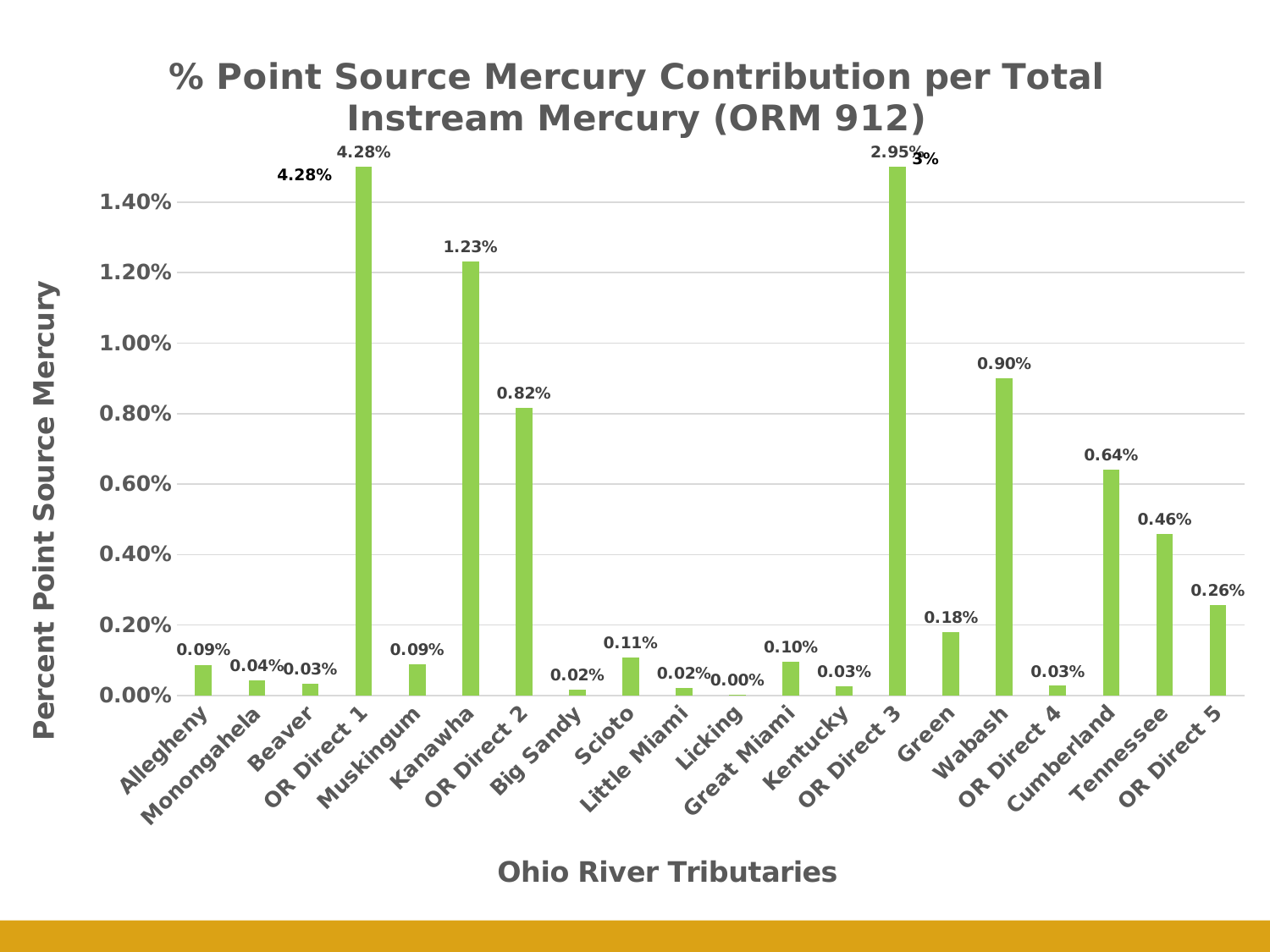

### Chart: % Point Source Mercury Contribution per Total Instream Mercury (ORM 912)

| Category |  |
|---|---|
| Allegheny | 0.0008732326302352441 |
| Monongahela | 0.00043378382941935316 |
| Beaver | 0.00033247658028218483 |
| OR Direct 1 | 0.0427545937768052 |
| Muskingum | 0.000878919552340621 |
| Kanawha | 0.012309894366435004 |
| OR Direct 2 | 0.008152423020552618 |
| Big Sandy | 0.00016668625345301537 |
| Scioto | 0.0010870960225315585 |
| Little Miami | 0.0002170513106261693 |
| Licking | 2.2544391087336804e-05 |
| Great Miami | 0.000967041517232995 |
| Kentucky | 0.00025844325572913504 |
| OR Direct 3 | 0.029534647674237975 |
| Green | 0.001800556872598086 |
| Wabash | 0.008998140606109727 |
| OR Direct 4 | 0.00027713985640859387 |
| Cumberland | 0.006412127260078753 |
| Tennessee | 0.0045757826271959155 |
| OR Direct 5 | 0.0025624288290478797 |
3%
4.28%